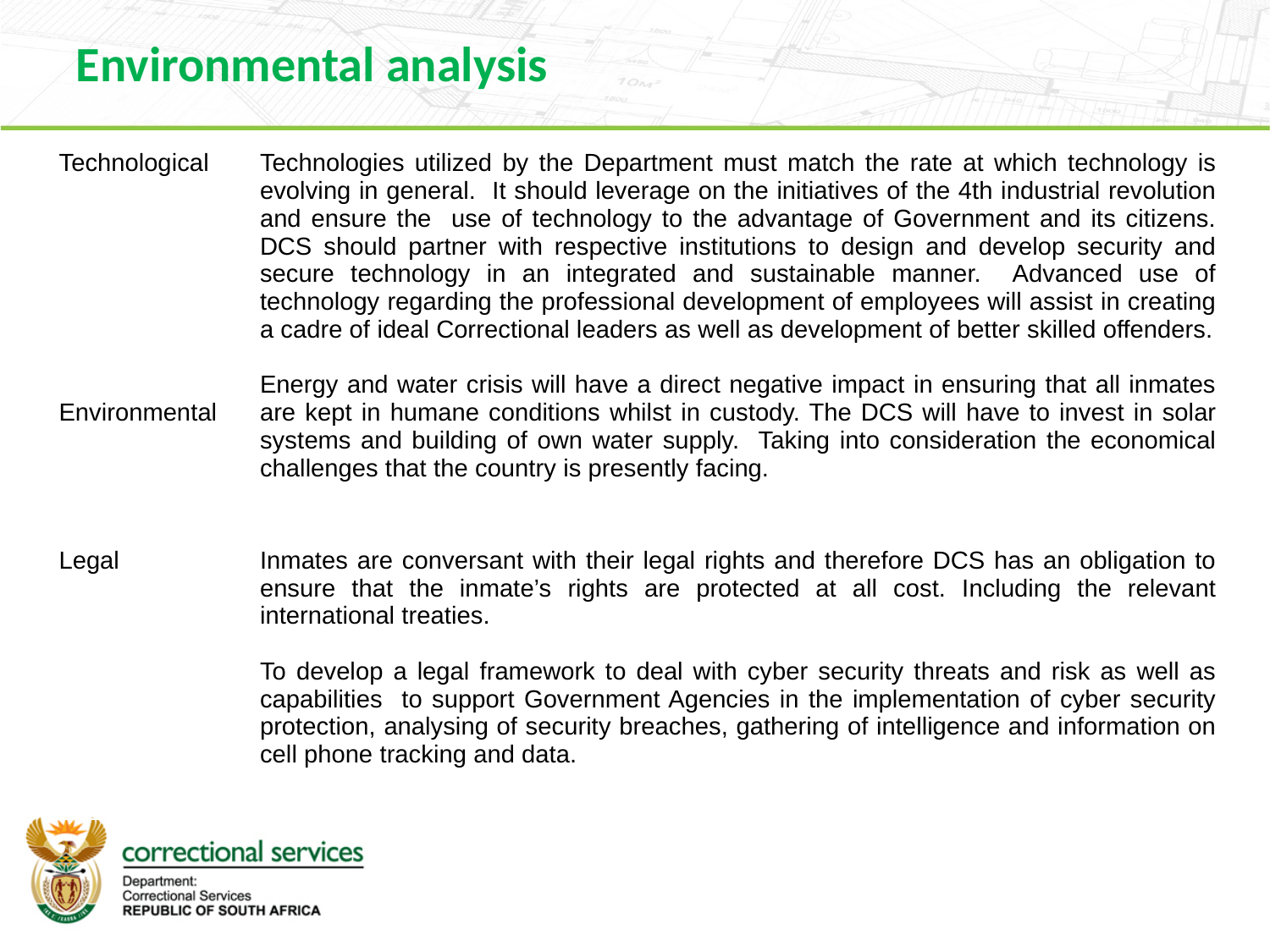

Environmental analysis
| Technological Environmental | Technologies utilized by the Department must match the rate at which technology is evolving in general. It should leverage on the initiatives of the 4th industrial revolution and ensure the use of technology to the advantage of Government and its citizens. DCS should partner with respective institutions to design and develop security and secure technology in an integrated and sustainable manner. Advanced use of technology regarding the professional development of employees will assist in creating a cadre of ideal Correctional leaders as well as development of better skilled offenders. Energy and water crisis will have a direct negative impact in ensuring that all inmates are kept in humane conditions whilst in custody. The DCS will have to invest in solar systems and building of own water supply. Taking into consideration the economical challenges that the country is presently facing. |
| --- | --- |
| Legal | Inmates are conversant with their legal rights and therefore DCS has an obligation to ensure that the inmate’s rights are protected at all cost. Including the relevant international treaties. To develop a legal framework to deal with cyber security threats and risk as well as capabilities to support Government Agencies in the implementation of cyber security protection, analysing of security breaches, gathering of intelligence and information on cell phone tracking and data. |